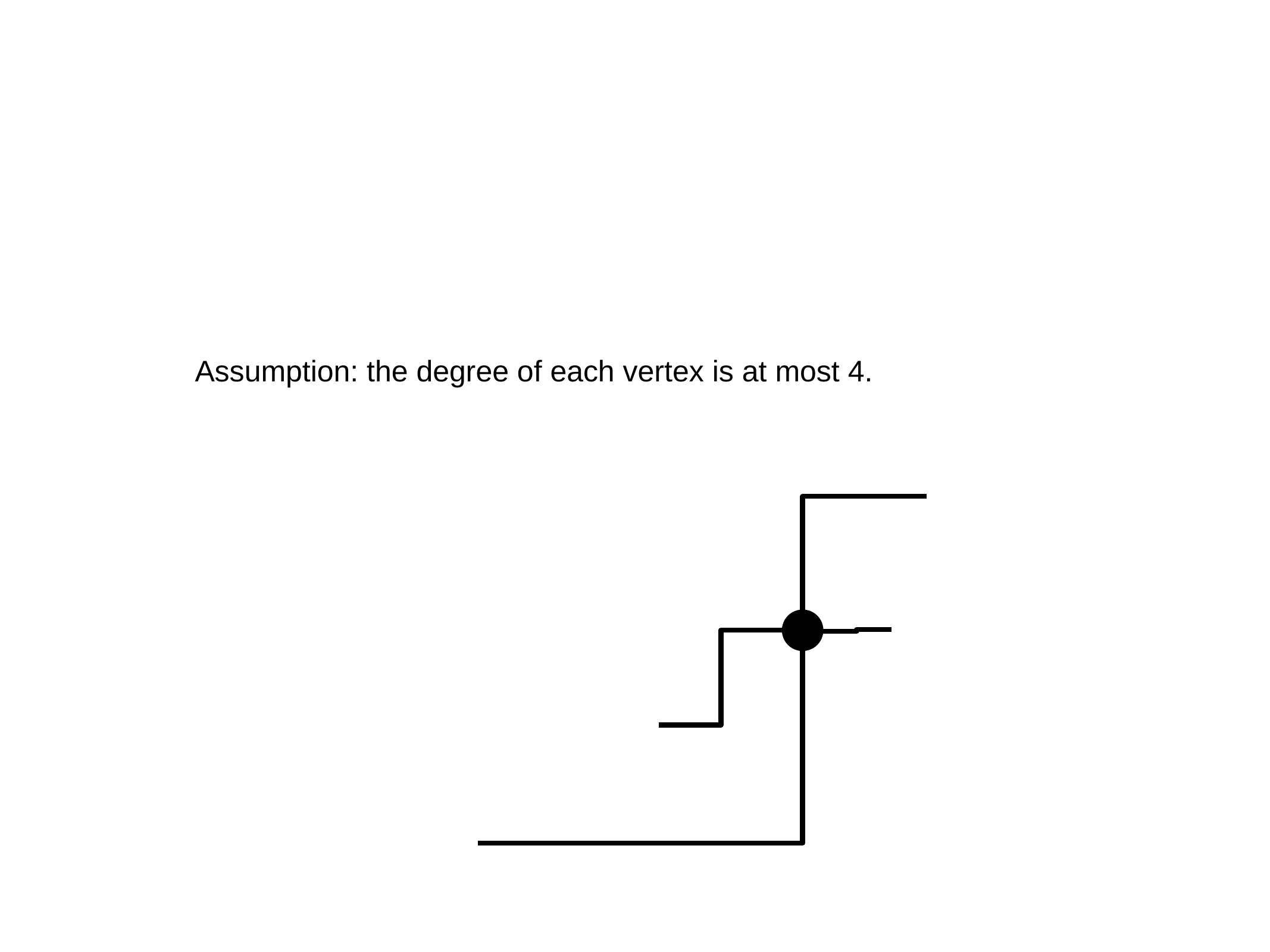

Assumption: the degree of each vertex is at most 4.

58